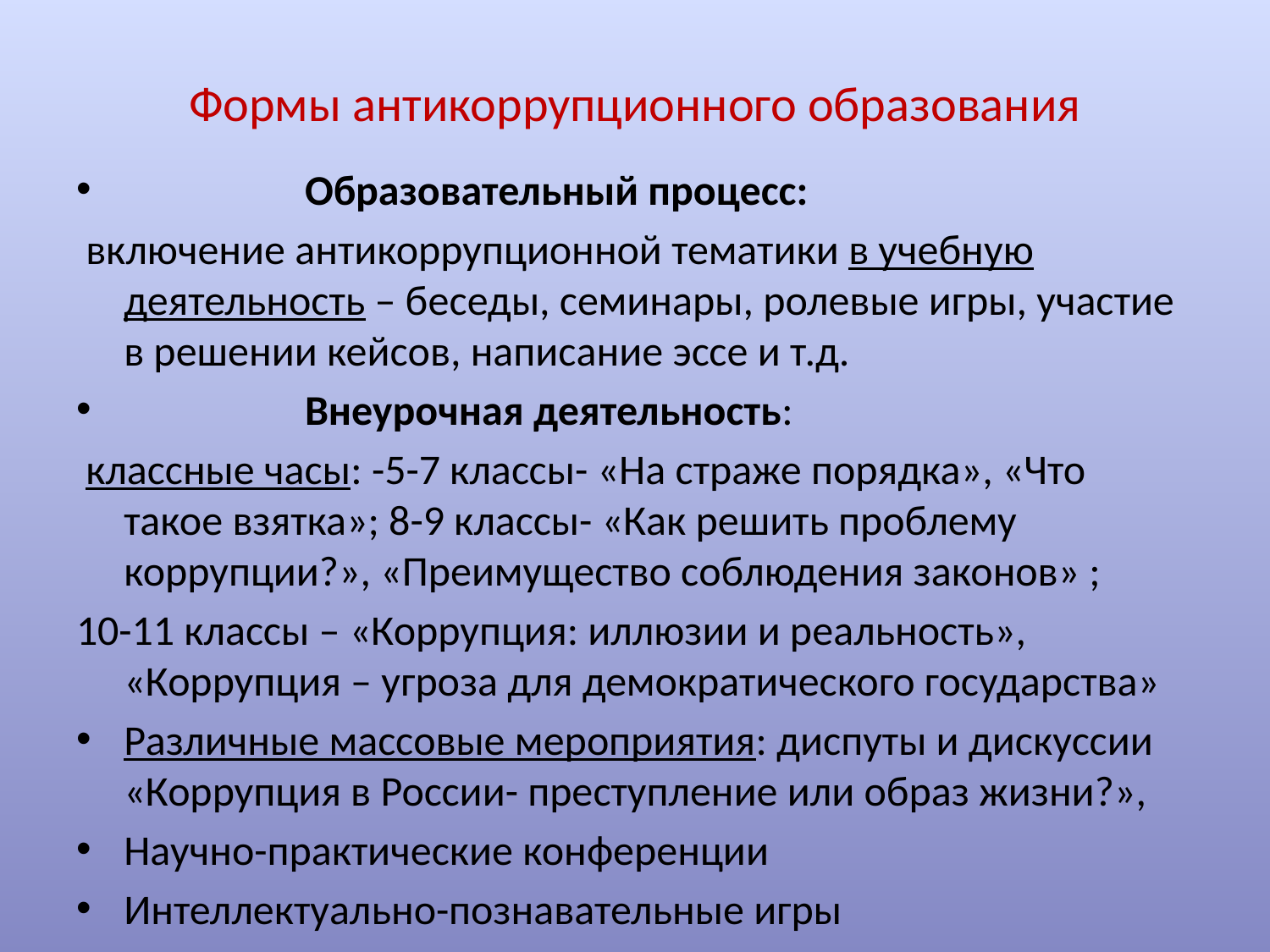

Формы антикоррупционного образования
                   Образовательный процесс:
 включение антикоррупционной тематики в учебную деятельность – беседы, семинары, ролевые игры, участие в решении кейсов, написание эссе и т.д.
                   Внеурочная деятельность:
 классные часы: -5-7 классы- «На страже порядка», «Что такое взятка»; 8-9 классы- «Как решить проблему коррупции?», «Преимущество соблюдения законов» ;
10-11 классы – «Коррупция: иллюзии и реальность», «Коррупция – угроза для демократического государства»
Различные массовые мероприятия: диспуты и дискуссии «Коррупция в России- преступление или образ жизни?»,
Научно-практические конференции
Интеллектуально-познавательные игры